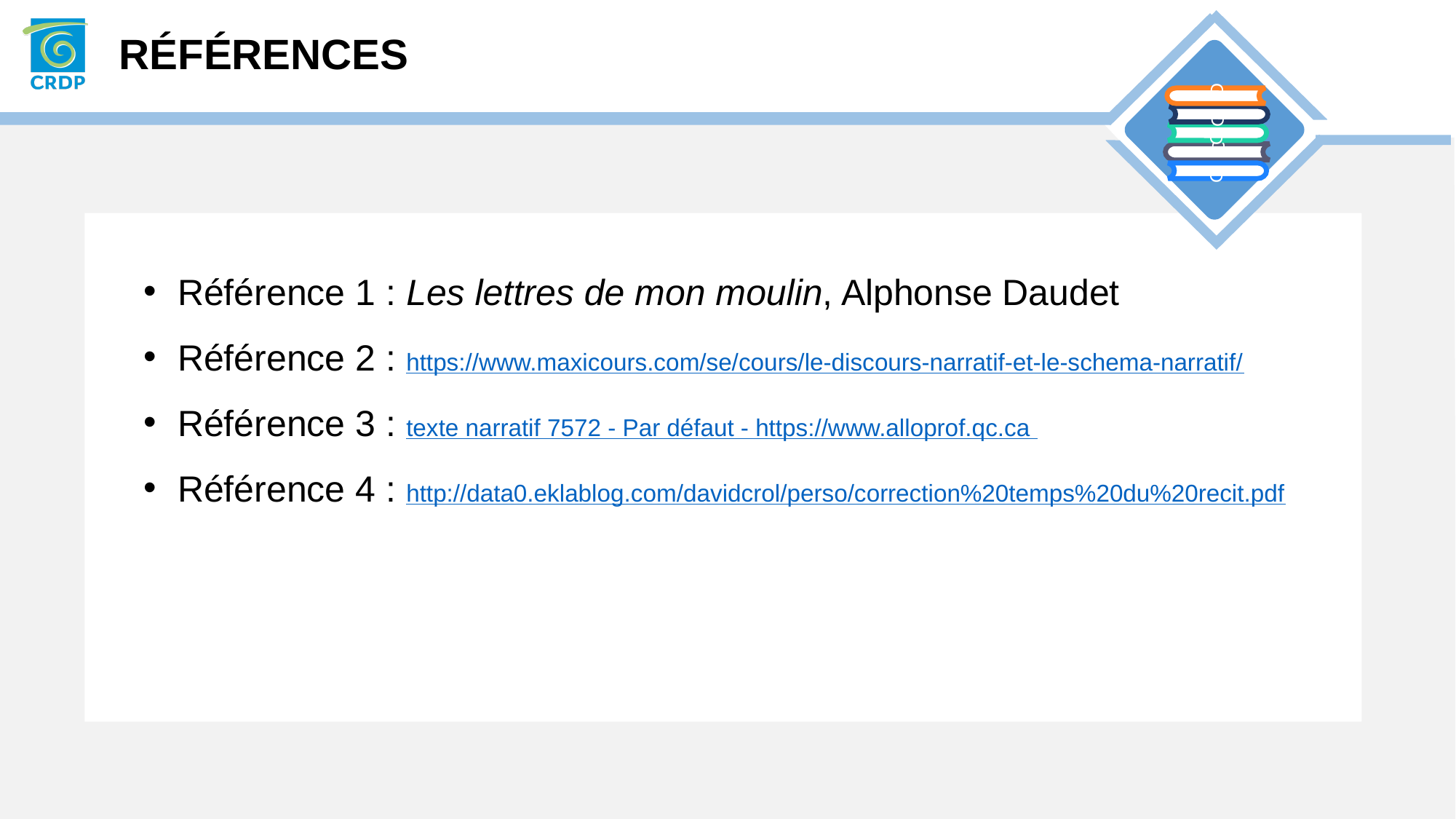

Référence 1 : Les lettres de mon moulin, Alphonse Daudet
Référence 2 : https://www.maxicours.com/se/cours/le-discours-narratif-et-le-schema-narratif/
Référence 3 : texte narratif 7572 - Par défaut - https://www.alloprof.qc.ca
Référence 4 : http://data0.eklablog.com/davidcrol/perso/correction%20temps%20du%20recit.pdf